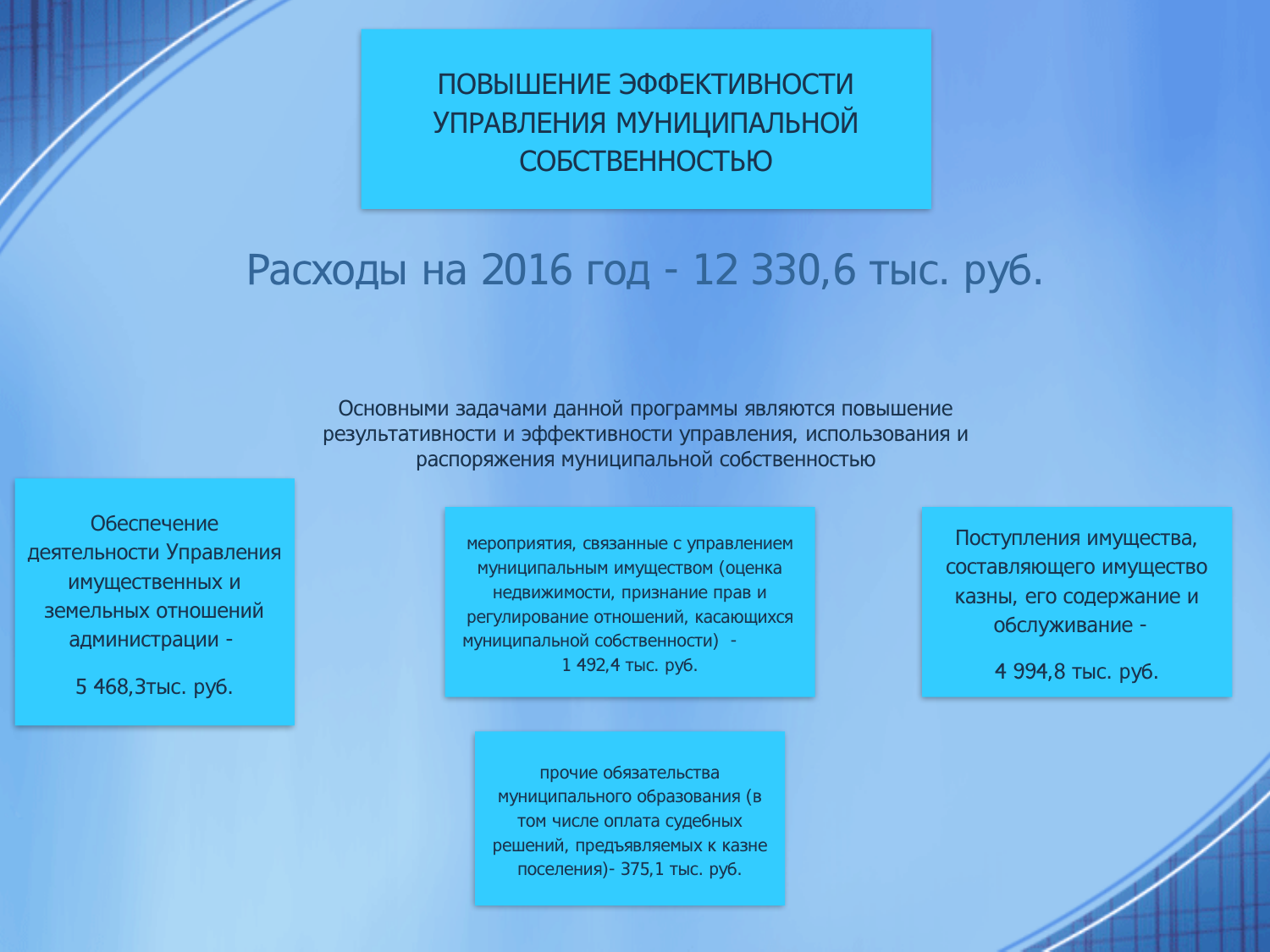

ПОВЫШЕНИЕ ЭФФЕКТИВНОСТИ УПРАВЛЕНИЯ МУНИЦИПАЛЬНОЙ СОБСТВЕННОСТЬЮ
Расходы на 2016 год - 12 330,6 тыс. руб.
Основными задачами данной программы являются повышение результативности и эффективности управления, использования и распоряжения муниципальной собственностью
Обеспечение деятельности Управления имущественных и земельных отношений администрации -
5 468,3тыс. руб.
мероприятия, связанные с управлением муниципальным имуществом (оценка недвижимости, признание прав и регулирование отношений, касающихся муниципальной собственности)  -            1 492,4 тыс. руб.
Поступления имущества, составляющего имущество казны, его содержание и обслуживание -
4 994,8 тыс. руб.
прочие обязательства муниципального образования (в том числе оплата судебных решений, предъявляемых к казне поселения)- 375,1 тыс. руб.